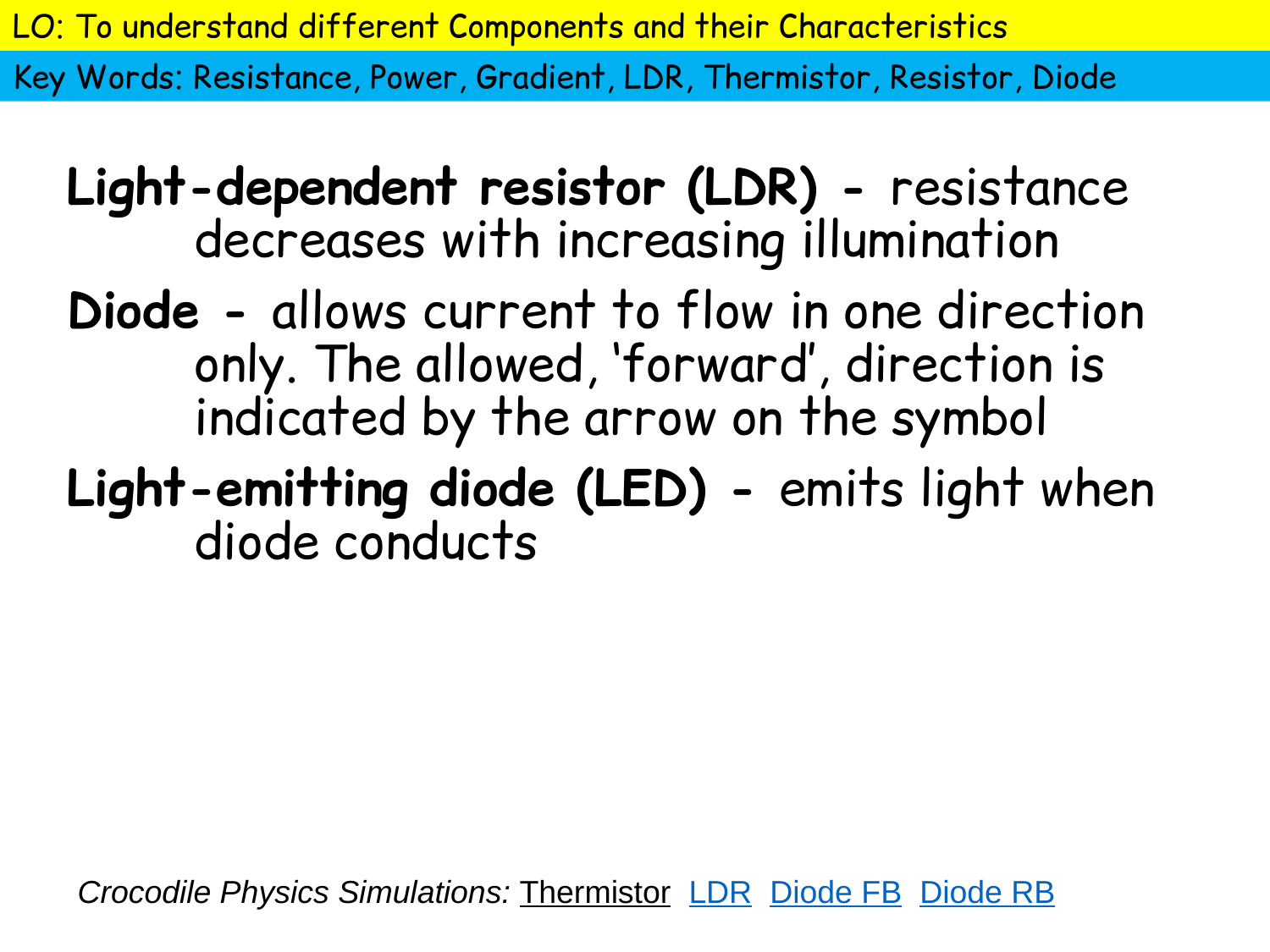

Light-dependent resistor (LDR) - resistance 	decreases with increasing illumination
Diode - allows current to flow in one direction 	only. The allowed, ‘forward’, direction is 	indicated by the arrow on the symbol
Light-emitting diode (LED) - emits light when 	diode conducts

Crocodile Physics Simulations: Thermistor  LDR  Diode FB  Diode RB